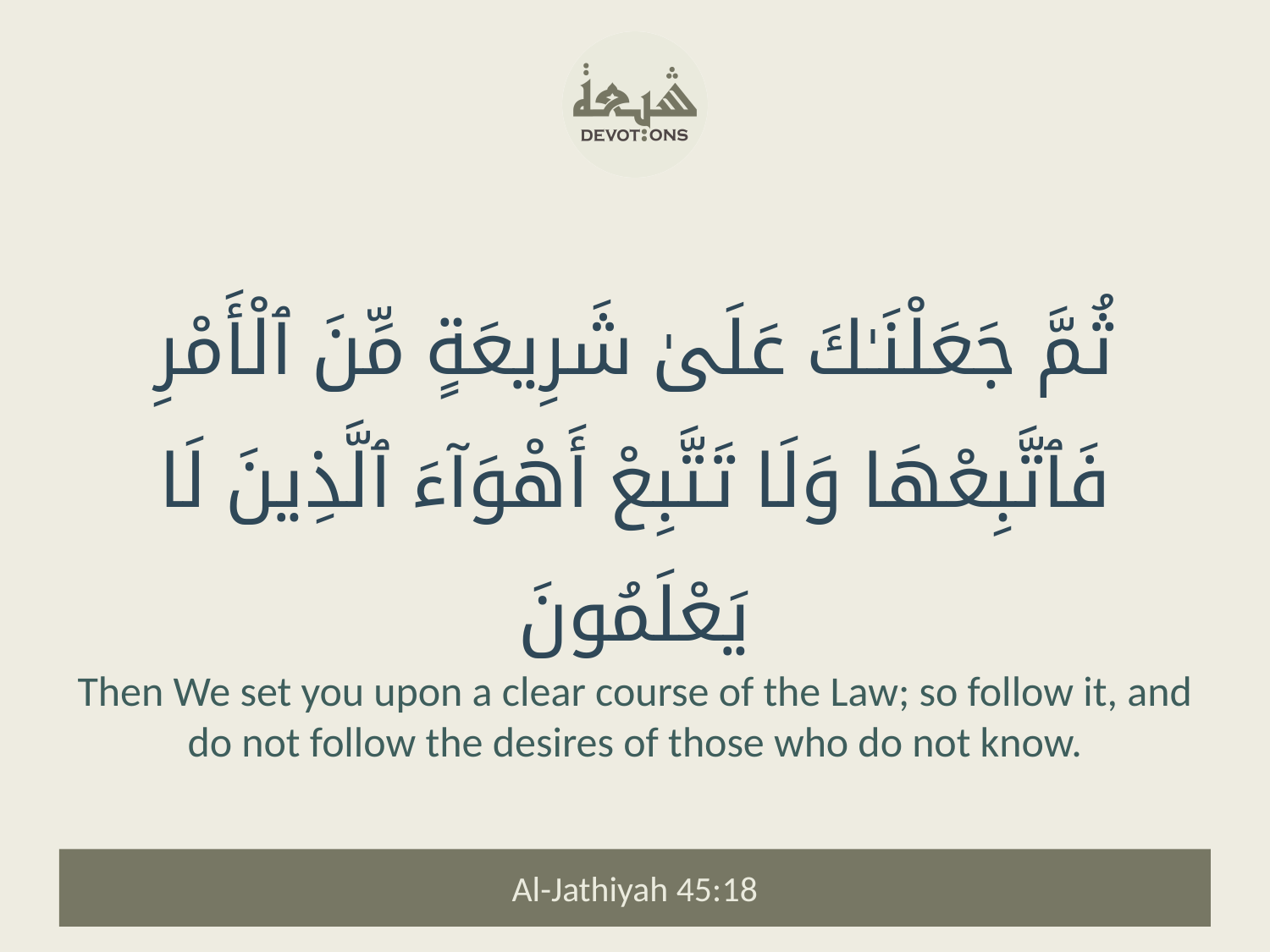

ثُمَّ جَعَلْنَـٰكَ عَلَىٰ شَرِيعَةٍ مِّنَ ٱلْأَمْرِ فَٱتَّبِعْهَا وَلَا تَتَّبِعْ أَهْوَآءَ ٱلَّذِينَ لَا يَعْلَمُونَ
Then We set you upon a clear course of the Law; so follow it, and do not follow the desires of those who do not know.
Al-Jathiyah 45:18